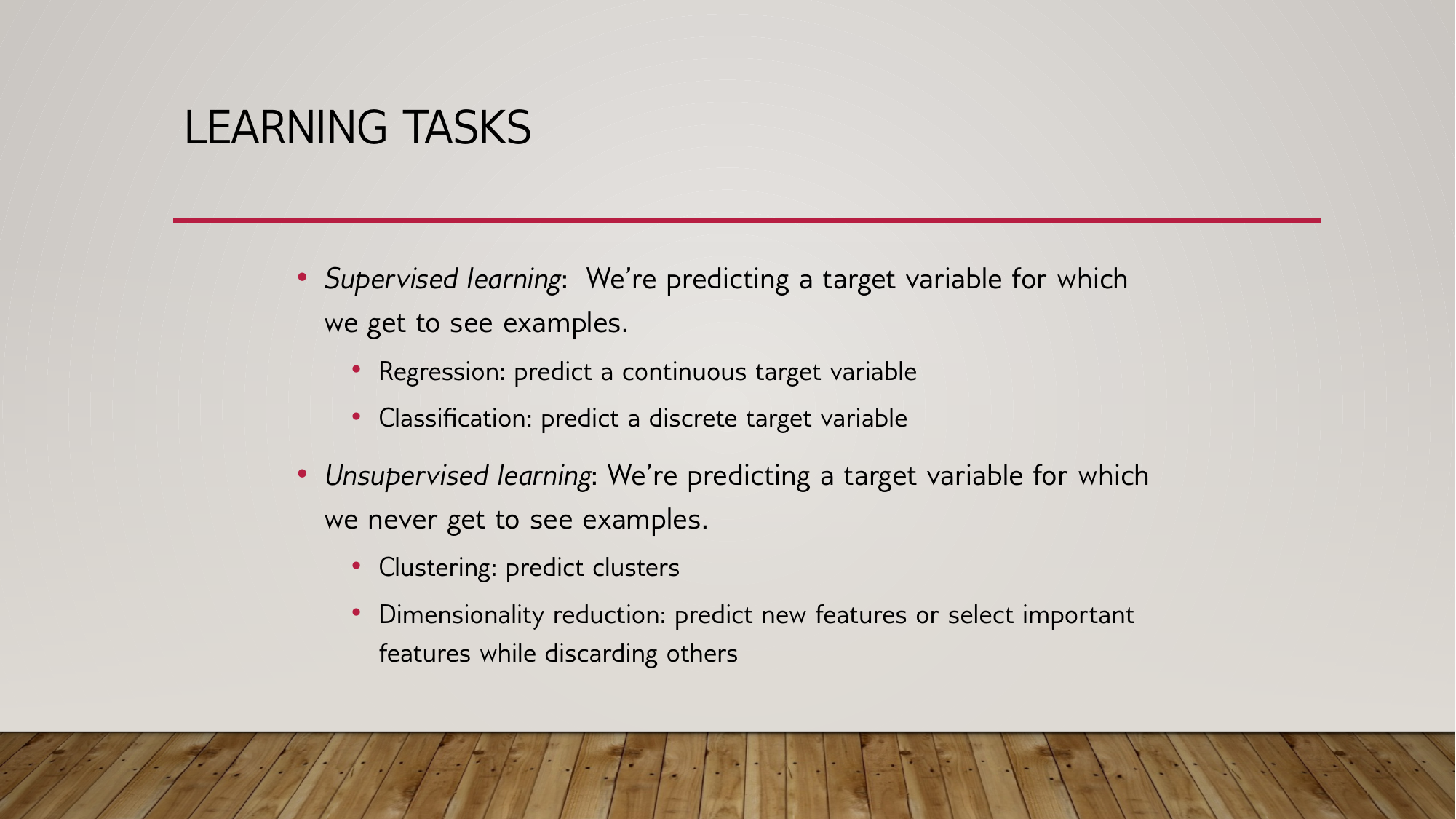

# Learning Tasks
Supervised learning:  We’re predicting a target variable for which we get to see examples.
Regression: predict a continuous target variable
Classification: predict a discrete target variable
Unsupervised learning: We’re predicting a target variable for which we never get to see examples.
Clustering: predict clusters
Dimensionality reduction: predict new features or select important features while discarding others